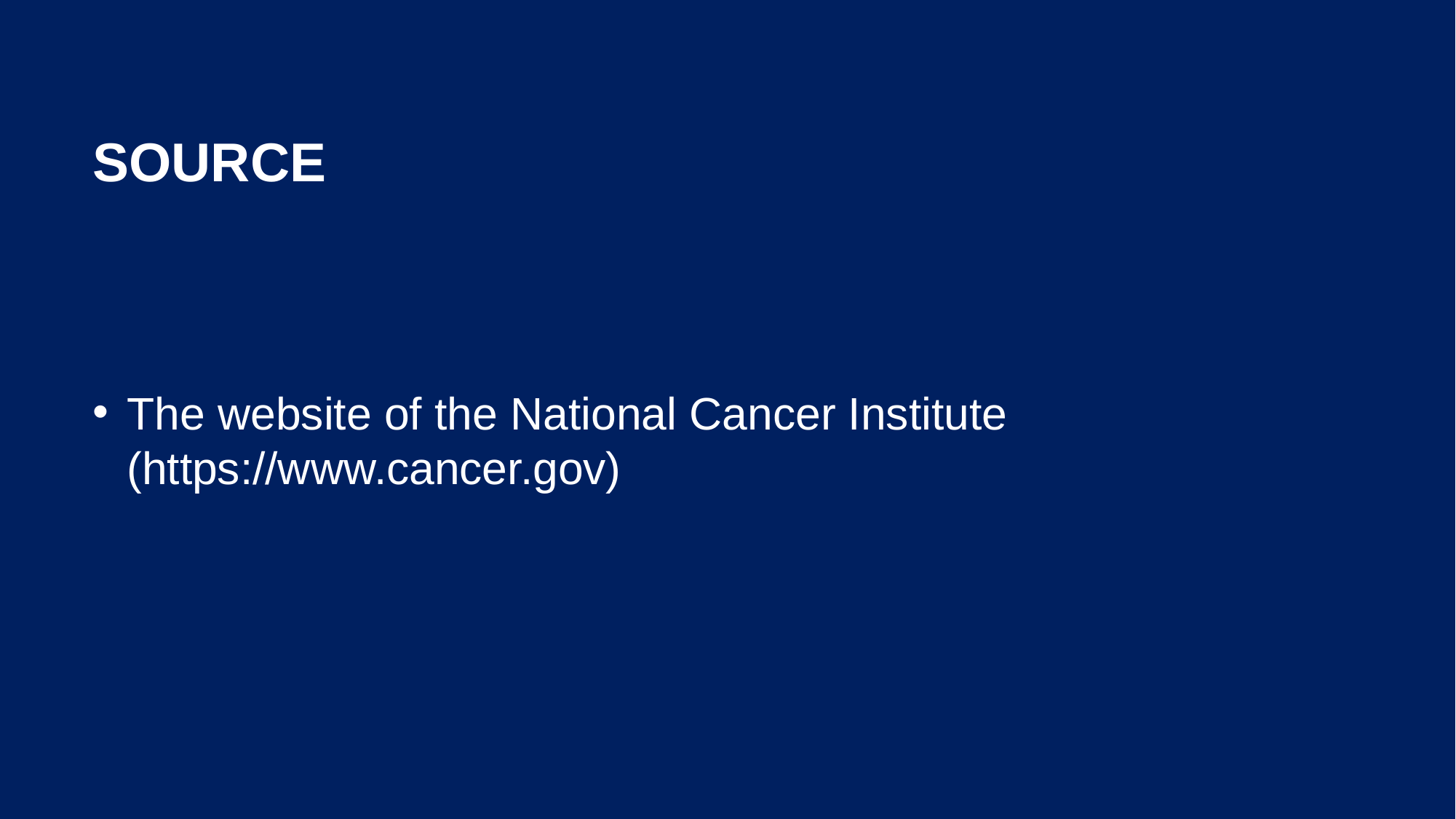

# Source
The website of the National Cancer Institute (https://www.cancer.gov)